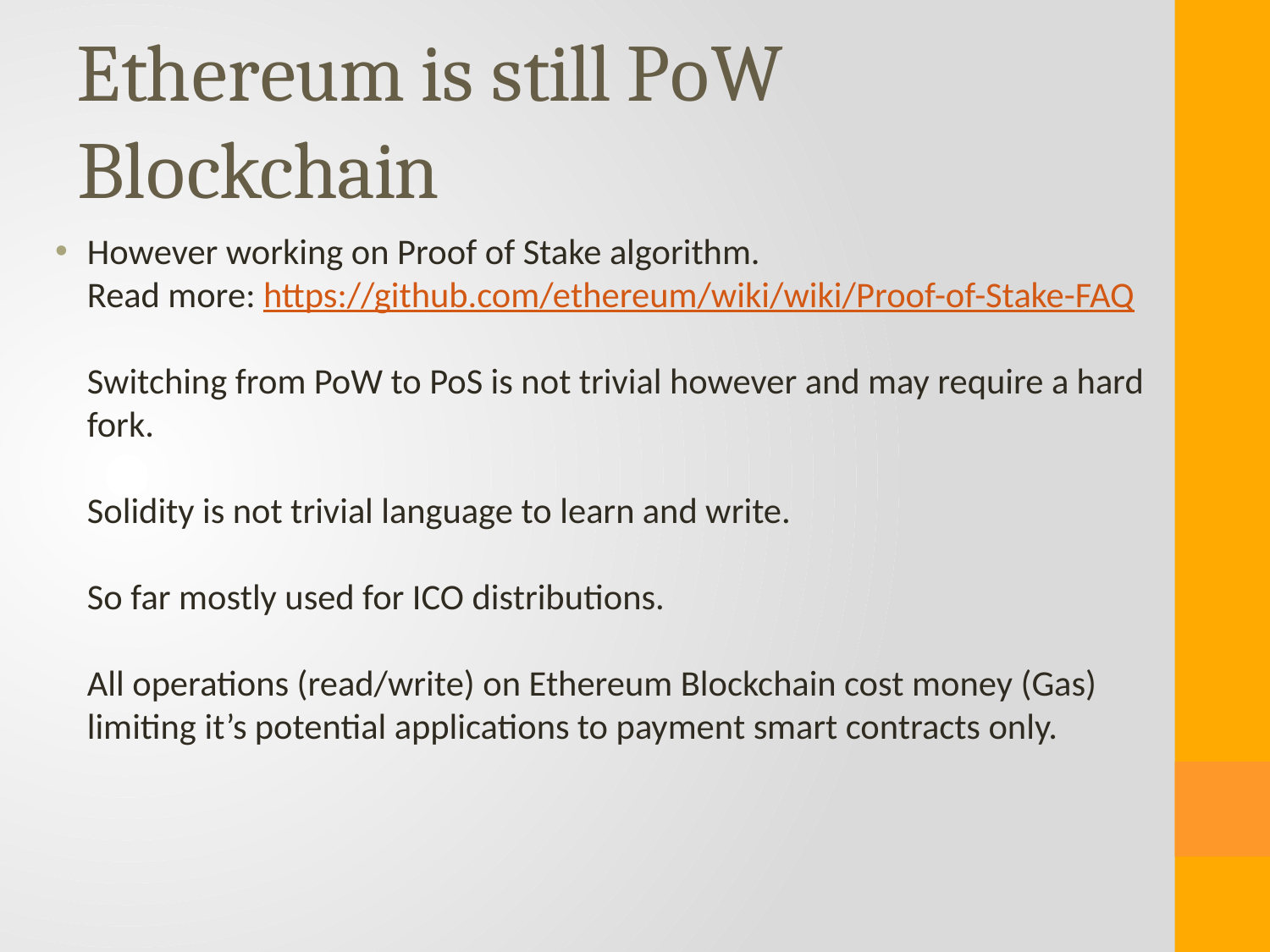

# Ethereum is still PoW Blockchain
However working on Proof of Stake algorithm.
Read more: https://github.com/ethereum/wiki/wiki/Proof-of-Stake-FAQ
Switching from PoW to PoS is not trivial however and may require a hard fork.
Solidity is not trivial language to learn and write.
So far mostly used for ICO distributions.
All operations (read/write) on Ethereum Blockchain cost money (Gas) limiting it’s potential applications to payment smart contracts only.